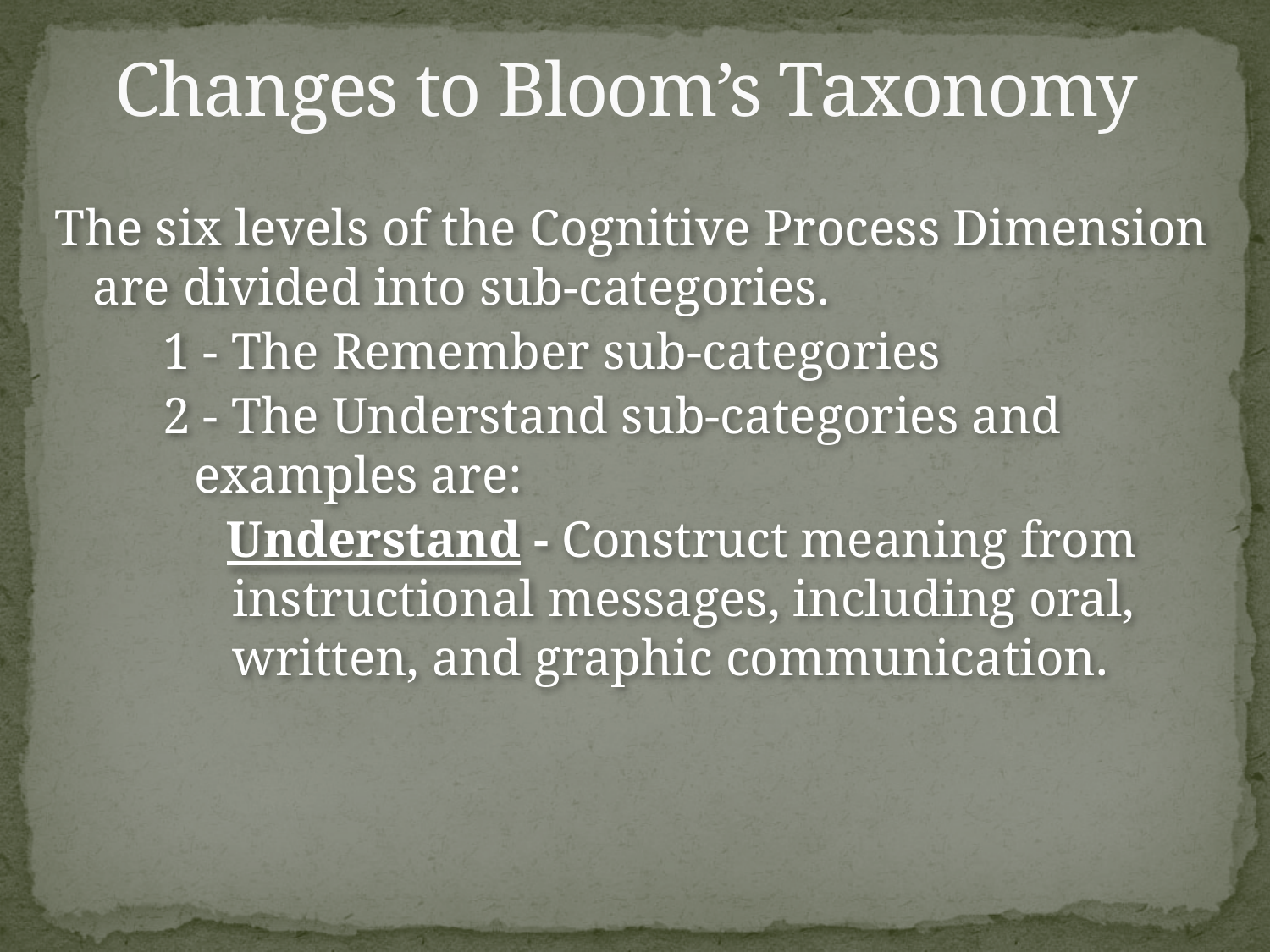

# Changes to Bloom’s Taxonomy
The six levels of the Cognitive Process Dimension are divided into sub-categories.
1 - The Remember sub-categories
2 - The Understand sub-categories and examples are:
  Understand - Construct meaning from instructional messages, including oral, written, and graphic communication.